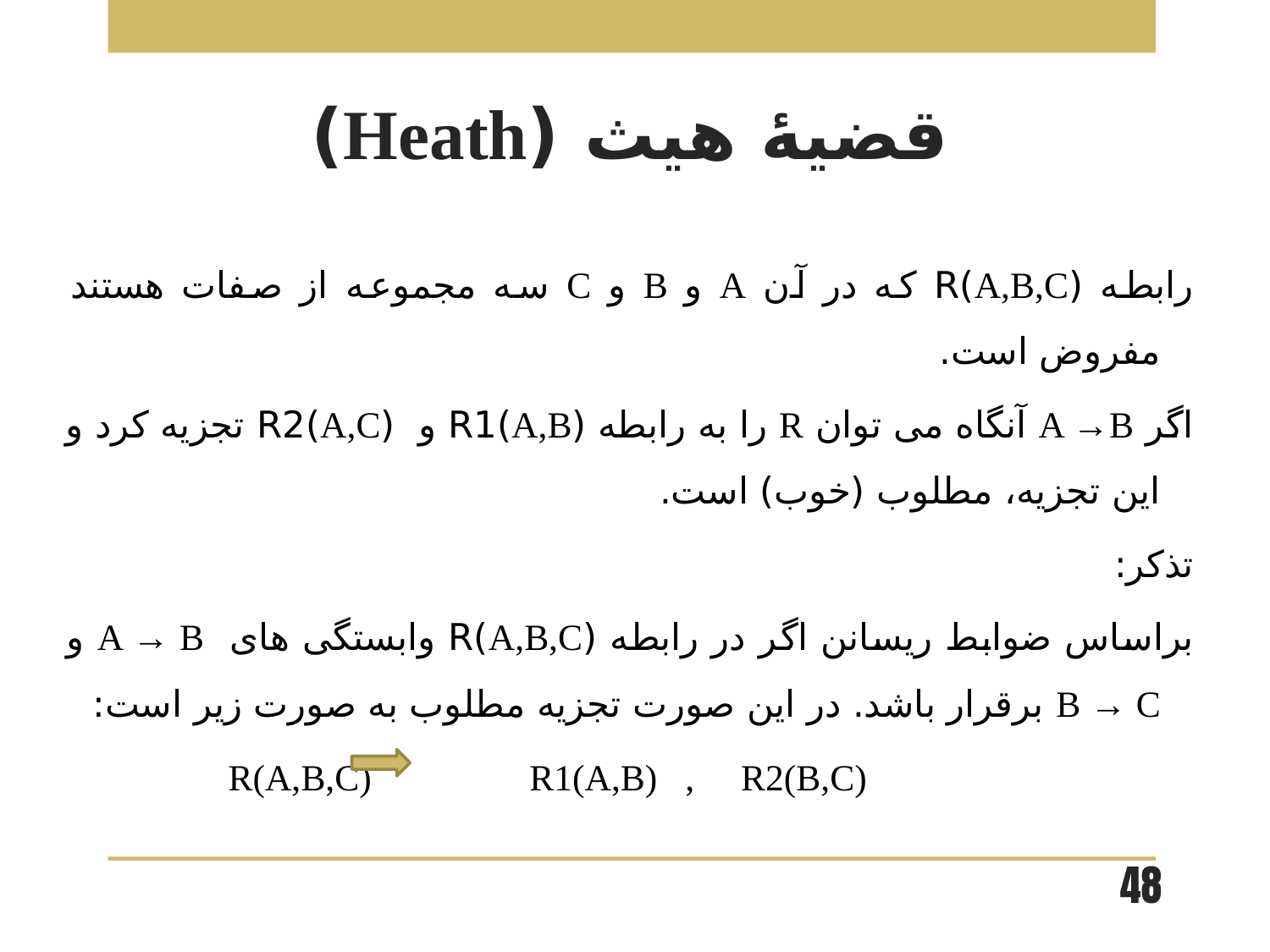

# قضیۀ هیث (Heath)
رابطه (A,B,C)R که در آن A و B و C سه مجموعه از صفات هستند مفروض است.
اگر A →B آنگاه می توان R را به رابطه (A,B)R1 و  (A,C)R2 تجزیه کرد و این تجزیه، مطلوب (خوب) است.
تذکر:
براساس ضوابط ریسانن اگر در رابطه (A,B,C)R وابستگی های  A → B و B → C برقرار باشد. در این صورت تجزیه مطلوب به صورت زیر است:
R(A,B,C)                 R1(A,B)   ,     R2(B,C)

48